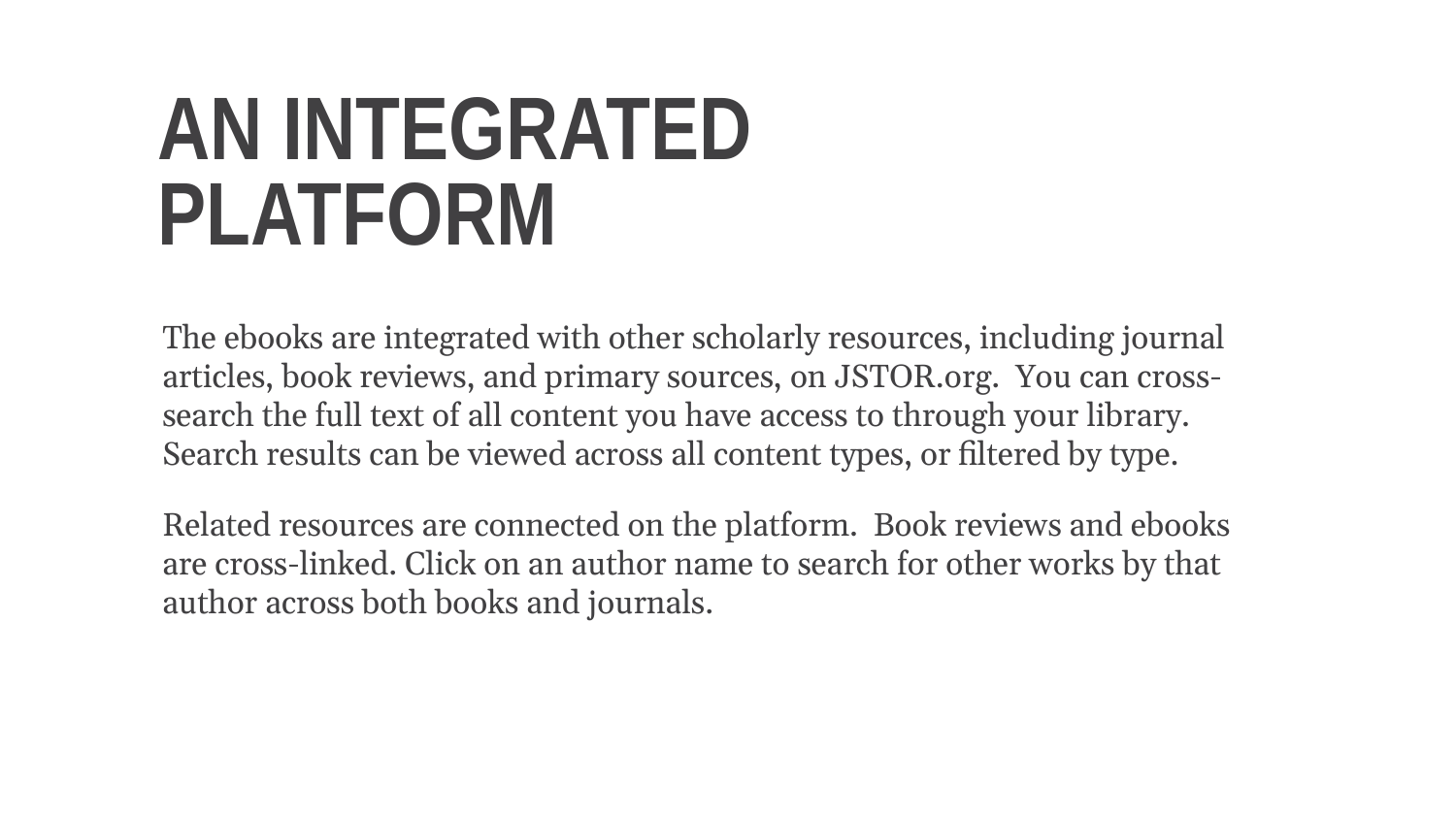

# An integrated platform
The ebooks are integrated with other scholarly resources, including journal articles, book reviews, and primary sources, on JSTOR.org.  You can cross-search the full text of all content you have access to through your library.  Search results can be viewed across all content types, or filtered by type.
Related resources are connected on the platform.  Book reviews and ebooks are cross-linked. Click on an author name to search for other works by that author across both books and journals.